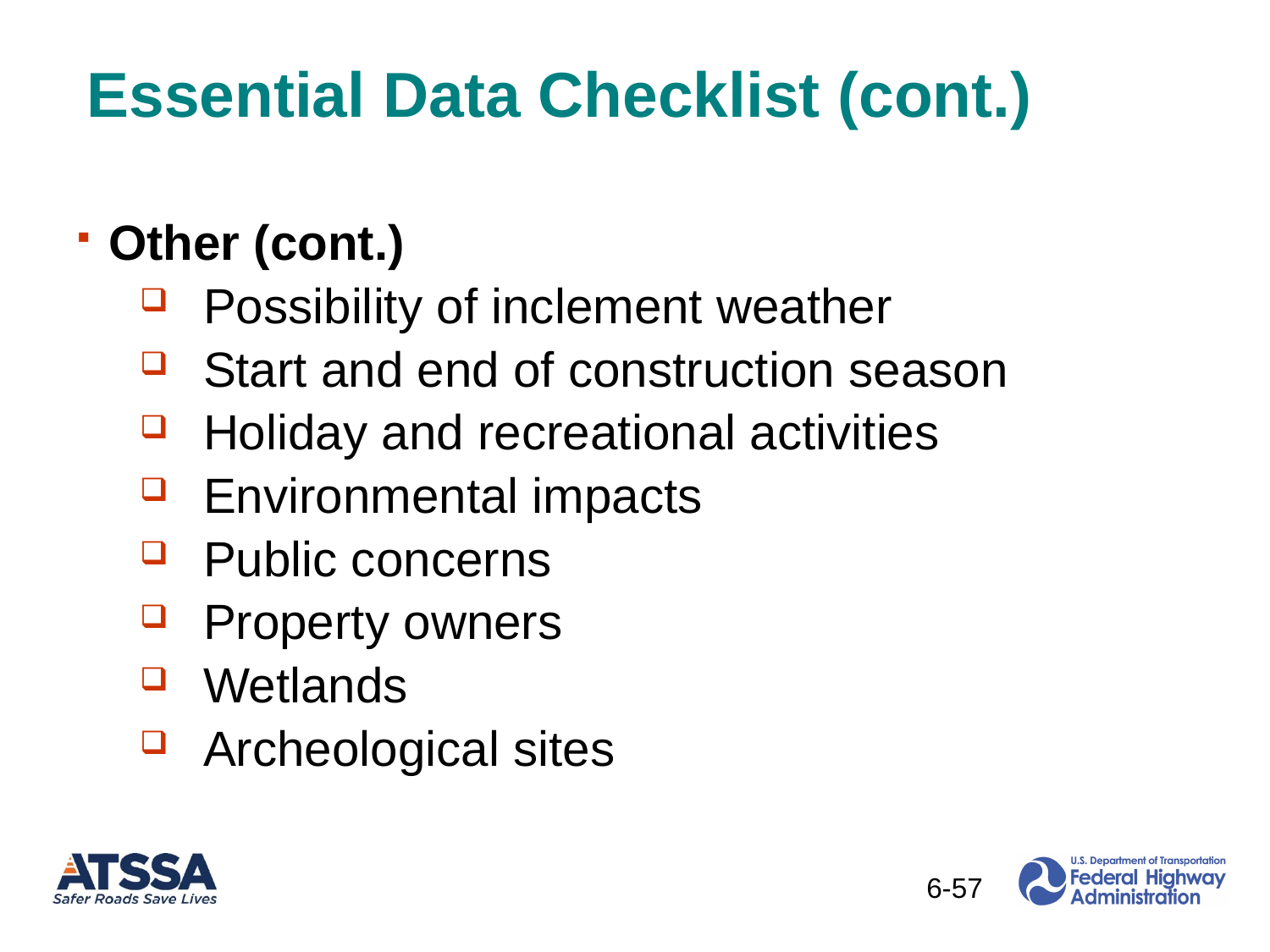

# Essential Data Checklist (cont.)
Other (cont.)
Possibility of inclement weather
Start and end of construction season
Holiday and recreational activities
Environmental impacts
Public concerns
Property owners
Wetlands
Archeological sites